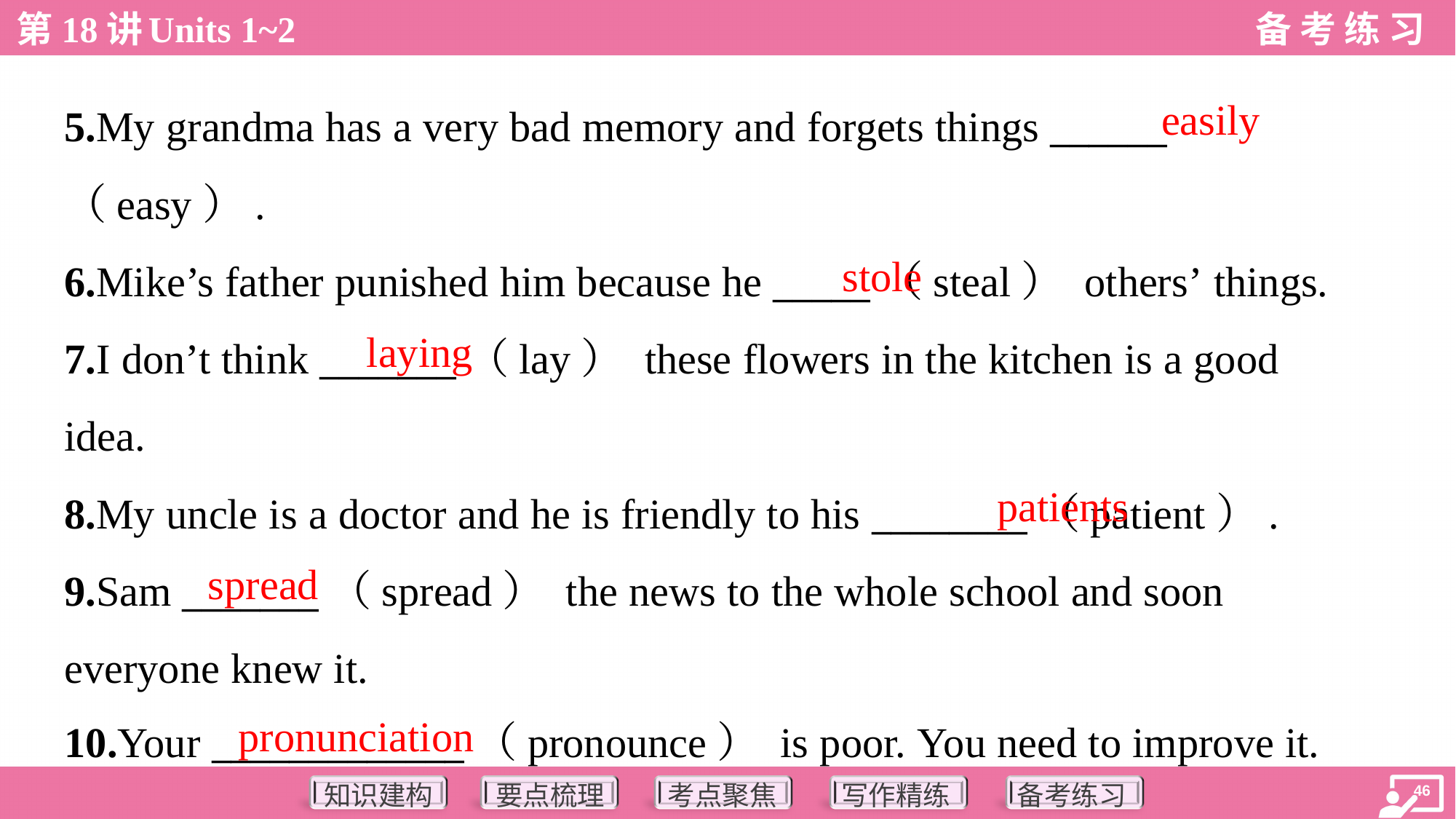

easily
5.My grandma has a very bad memory and forgets things ______
（easy）.
6.Mike’s father punished him because he _____（steal） others’ things.
7.I don’t think _______（lay） these flowers in the kitchen is a good
idea.
8.My uncle is a doctor and he is friendly to his ________（patient）.
9.Sam _______（spread） the news to the whole school and soon
everyone knew it.
10.Your _____________（pronounce） is poor. You need to improve it.
stole
laying
patients
spread
pronunciation